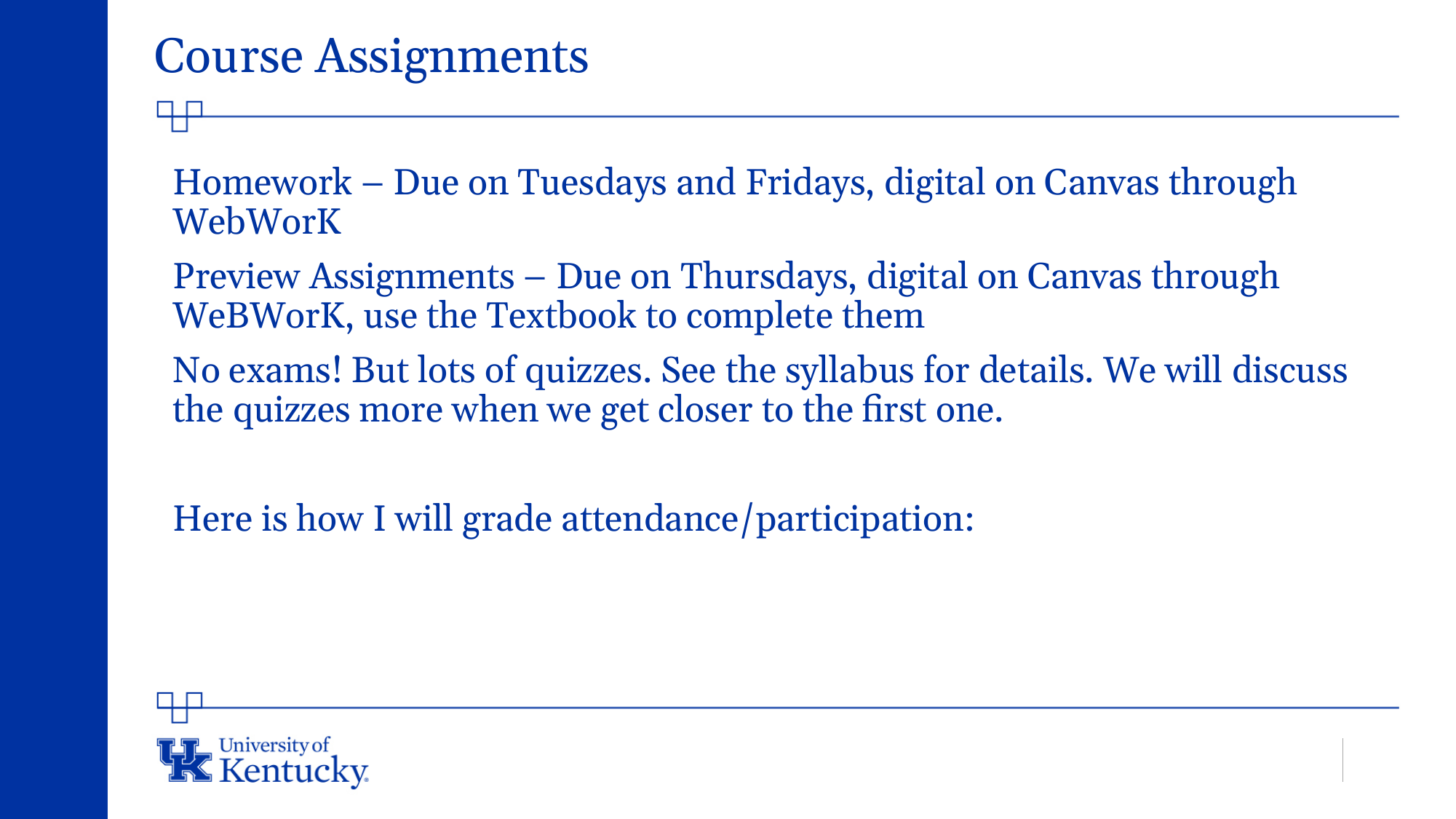

# Course Assignments
Homework – Due on Tuesdays and Fridays, digital on Canvas through WebWorK
Preview Assignments – Due on Thursdays, digital on Canvas through WeBWorK, use the Textbook to complete them
No exams! But lots of quizzes. See the syllabus for details. We will discuss the quizzes more when we get closer to the first one.

Here is how I will grade attendance/participation: